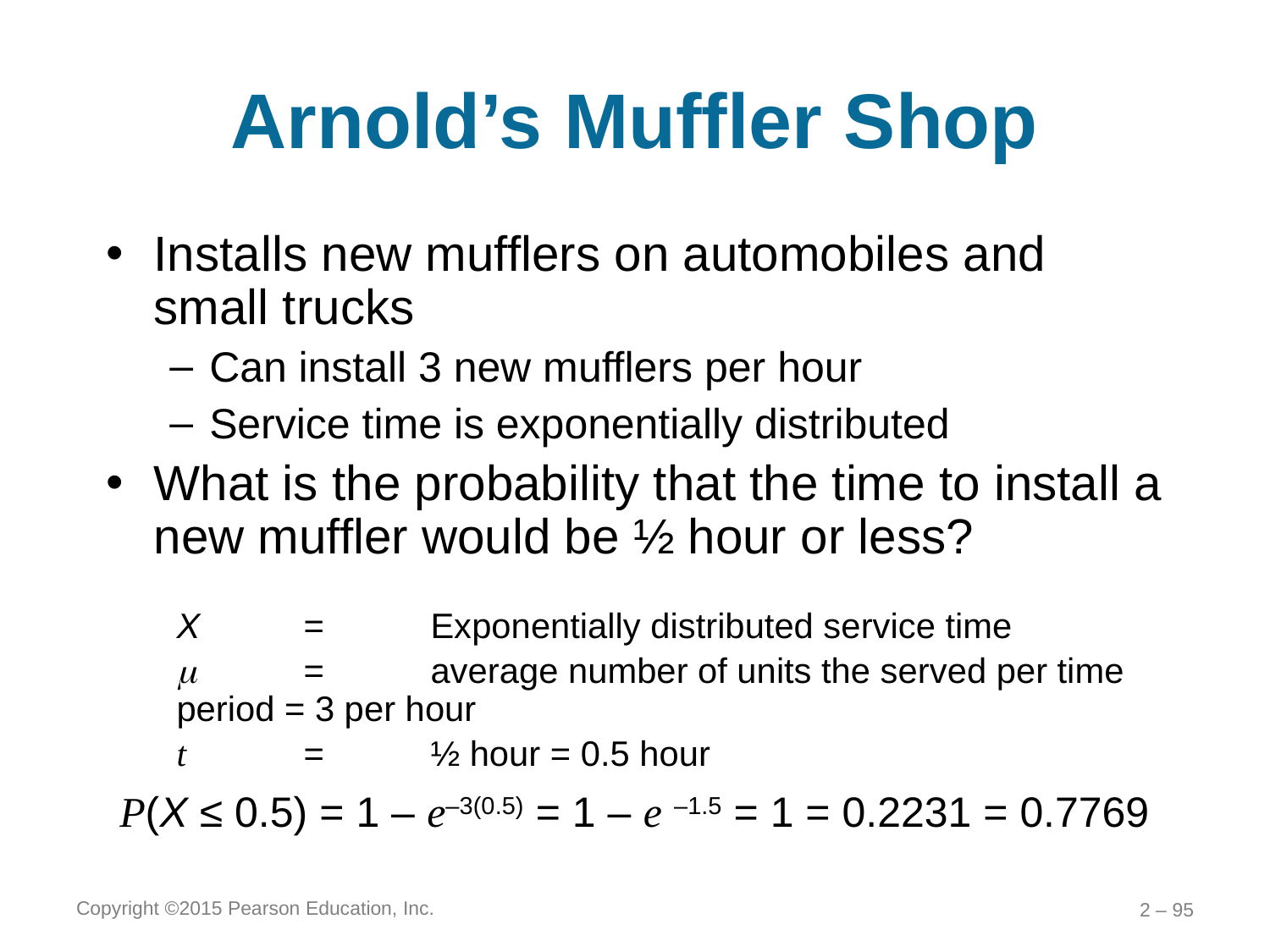

# Arnold’s Muffler Shop
Installs new mufflers on automobiles and small trucks
Can install 3 new mufflers per hour
Service time is exponentially distributed
What is the probability that the time to install a new muffler would be ½ hour or less?
	X	=	Exponentially distributed service time
	μ	=	average number of units the served per time period = 3 per hour
	t	=	½ hour = 0.5 hour
P(X ≤ 0.5) = 1 – e–3(0.5) = 1 – e –1.5 = 1 = 0.2231 = 0.7769
Copyright ©2015 Pearson Education, Inc.
2 – 95